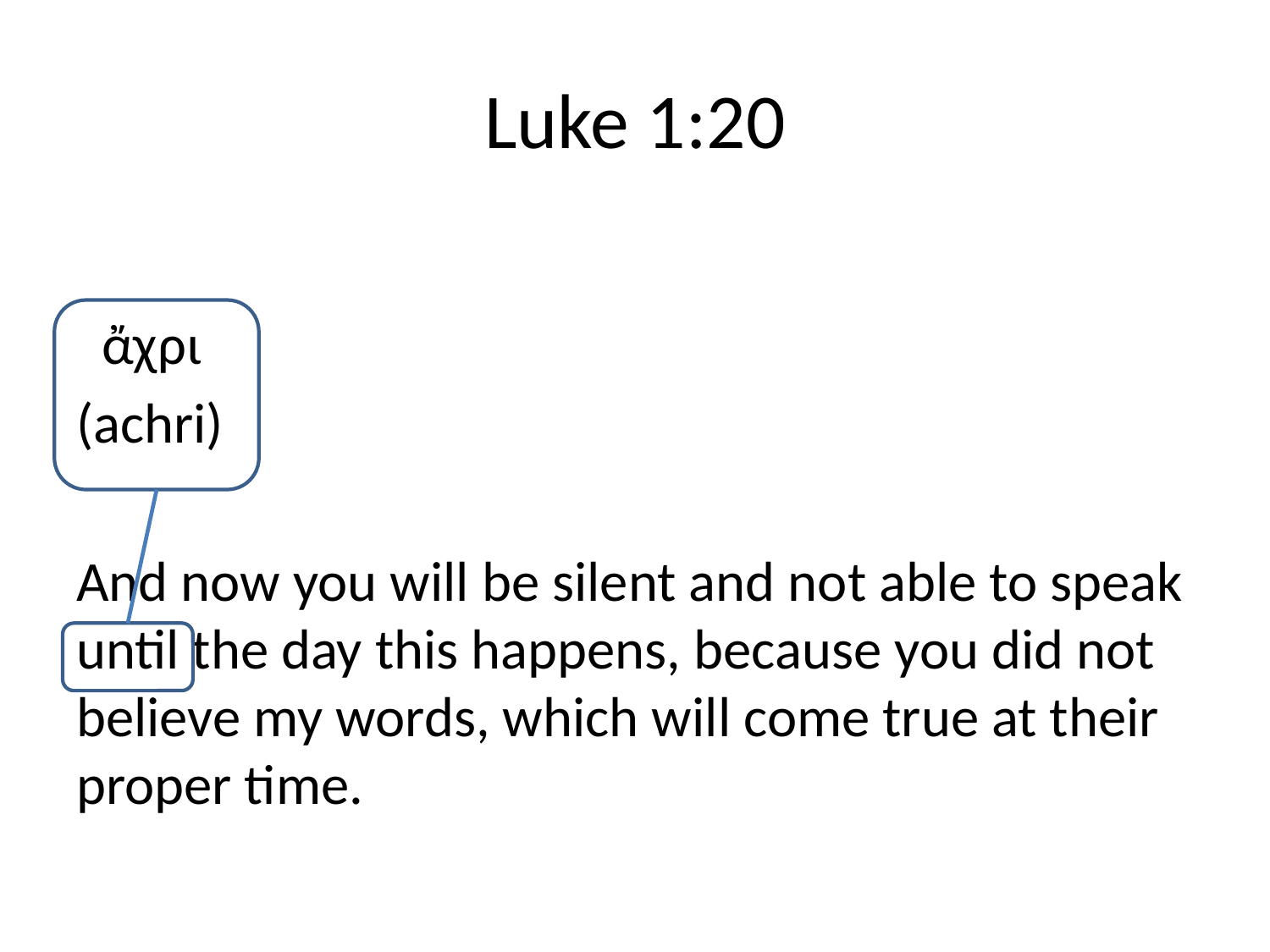

# Luke 1:20

  ἄχρι
(achri)

And now you will be silent and not able to speak until the day this happens, because you did not believe my words, which will come true at their proper time.